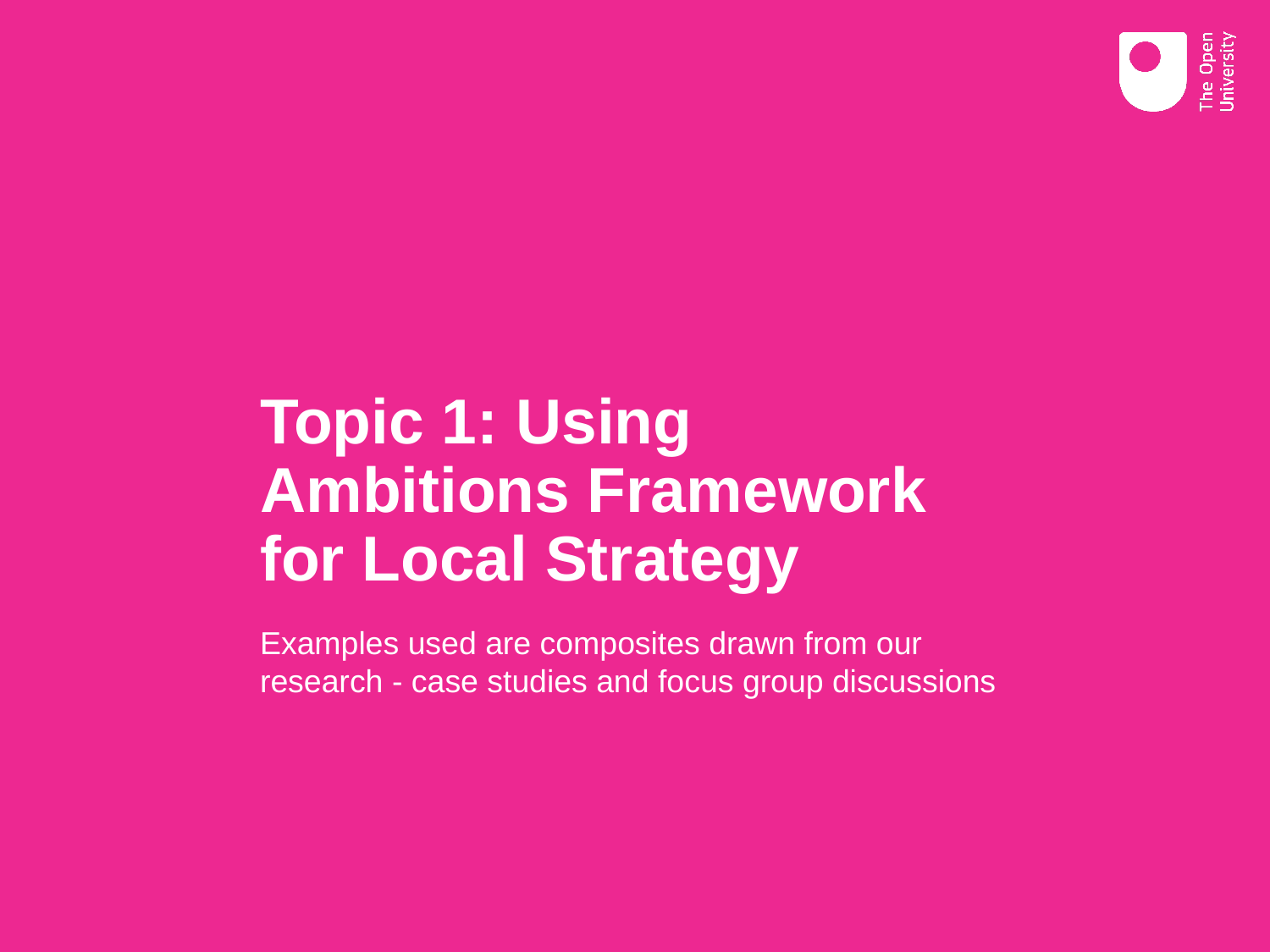

# Topic 1: Using Ambitions Framework for Local Strategy
Examples used are composites drawn from our research - case studies and focus group discussions